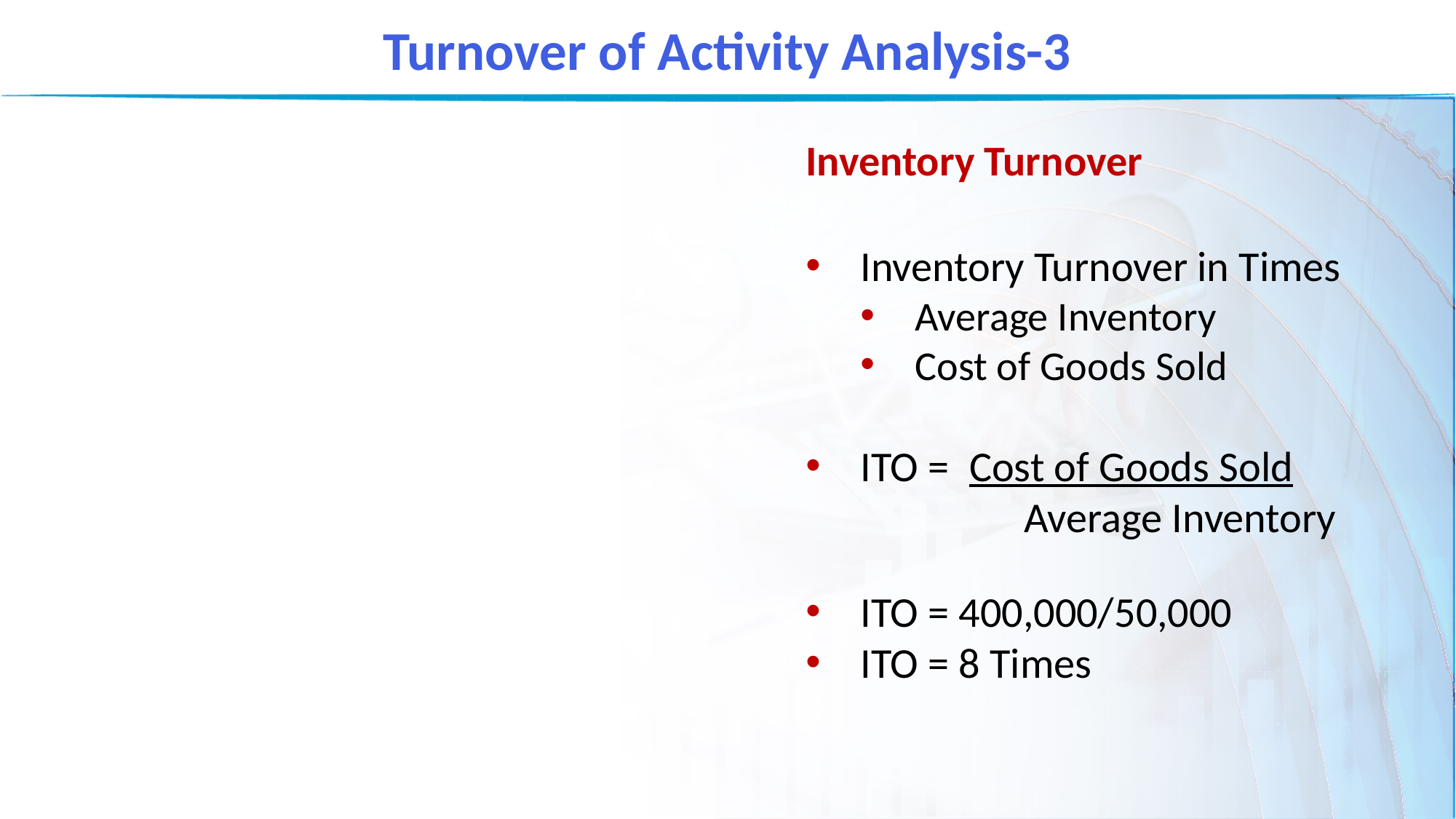

Turnover of Activity Analysis-3
Inventory Turnover

Inventory Turnover in Times
Average Inventory
Cost of Goods Sold

ITO = 	Cost of Goods Sold
		Average Inventory

ITO = 400,000/50,000
ITO = 8 Times